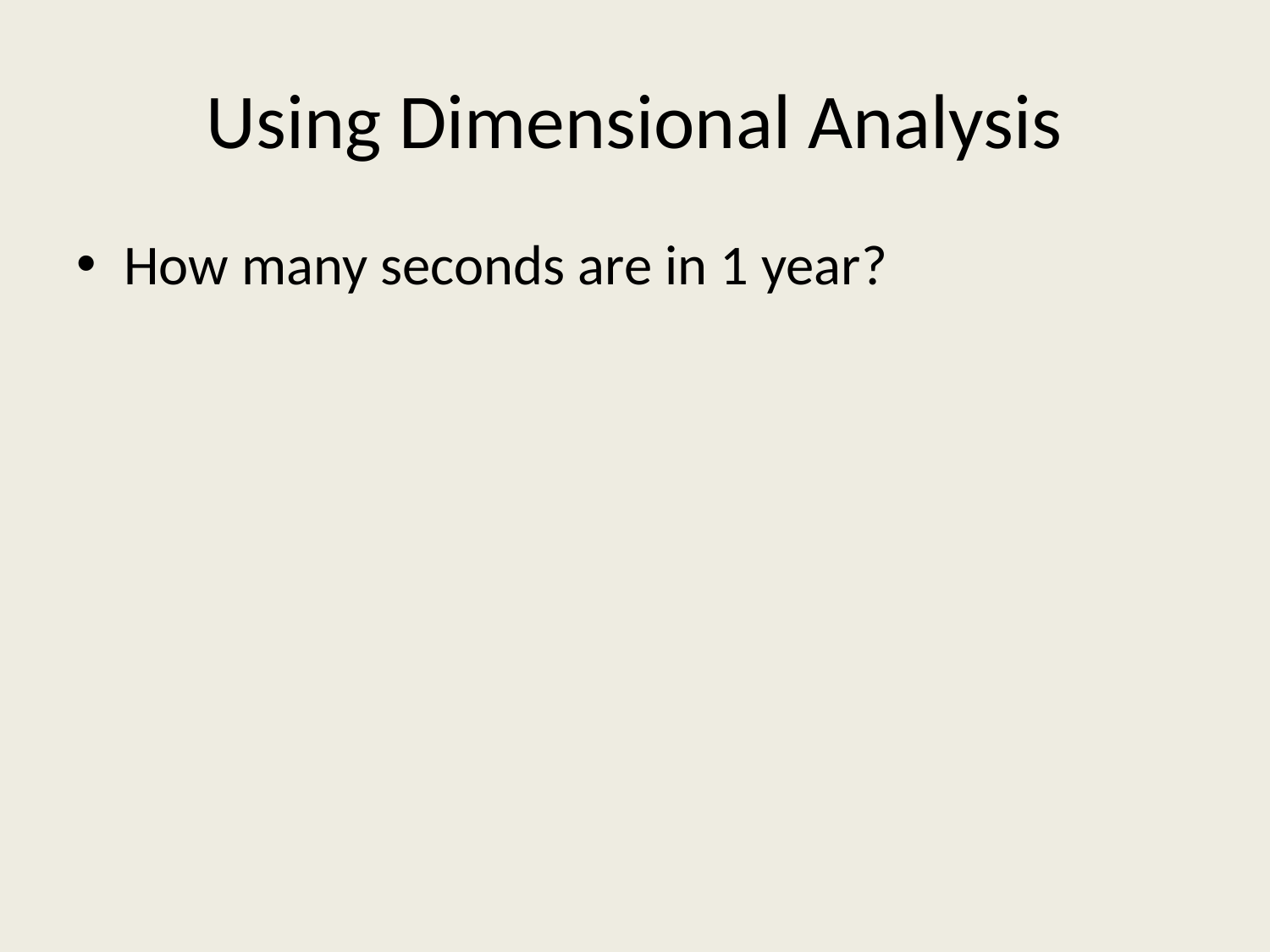

# Using Dimensional Analysis
How many seconds are in 1 year?